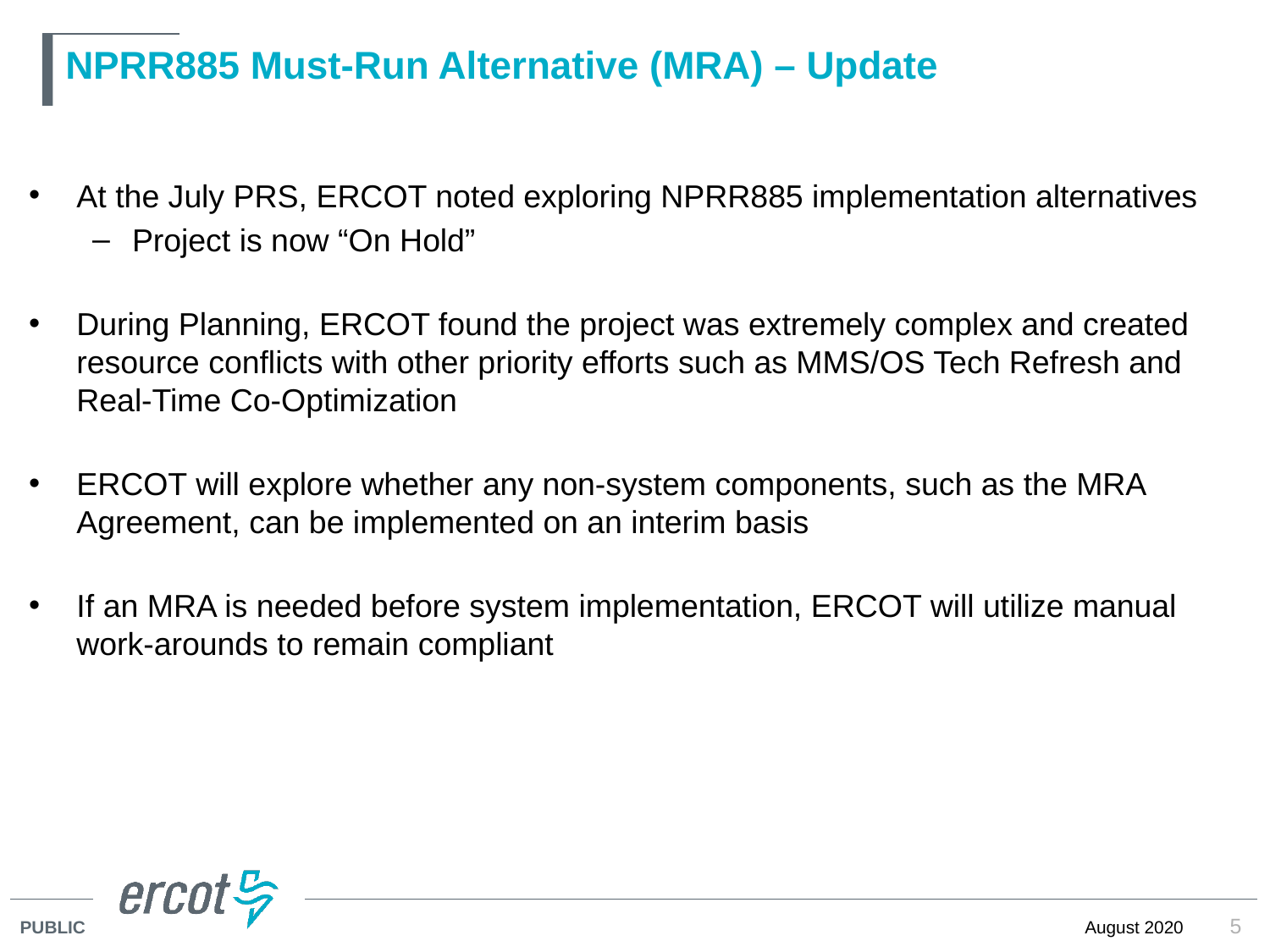

# NPRR885 Must-Run Alternative (MRA) – Update
At the July PRS, ERCOT noted exploring NPRR885 implementation alternatives
Project is now “On Hold”

During Planning, ERCOT found the project was extremely complex and created resource conflicts with other priority efforts such as MMS/OS Tech Refresh and Real-Time Co-Optimization

ERCOT will explore whether any non-system components, such as the MRA Agreement, can be implemented on an interim basis

If an MRA is needed before system implementation, ERCOT will utilize manual work-arounds to remain compliant
5